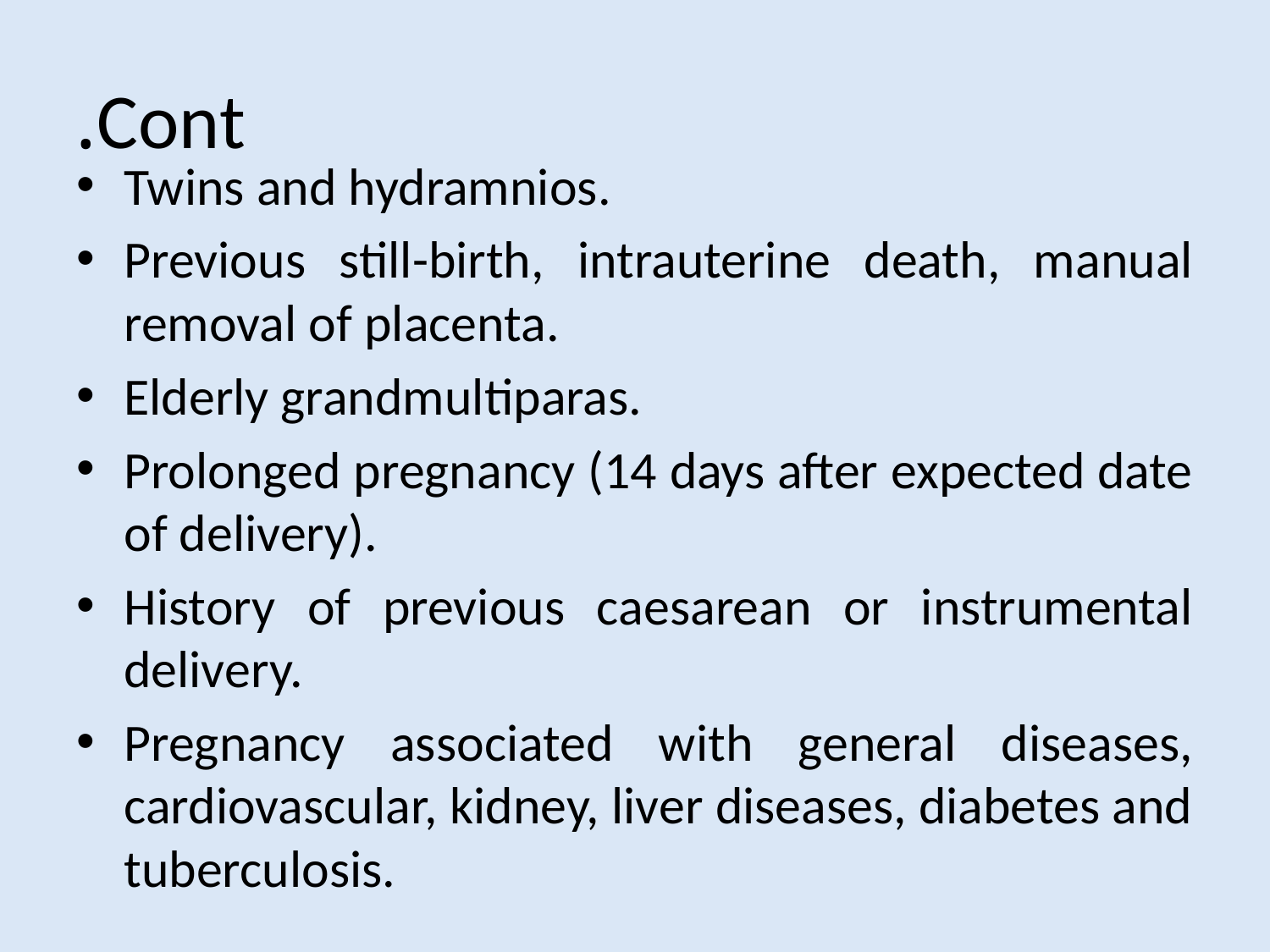

# Cont.
Twins and hydramnios.
Previous still-birth, intrauterine death, manual removal of placenta.
Elderly grandmultiparas.
Prolonged pregnancy (14 days after expected date of delivery).
History of previous caesarean or instrumental delivery.
Pregnancy associated with general diseases, cardiovascular, kidney, liver diseases, diabetes and tuberculosis.